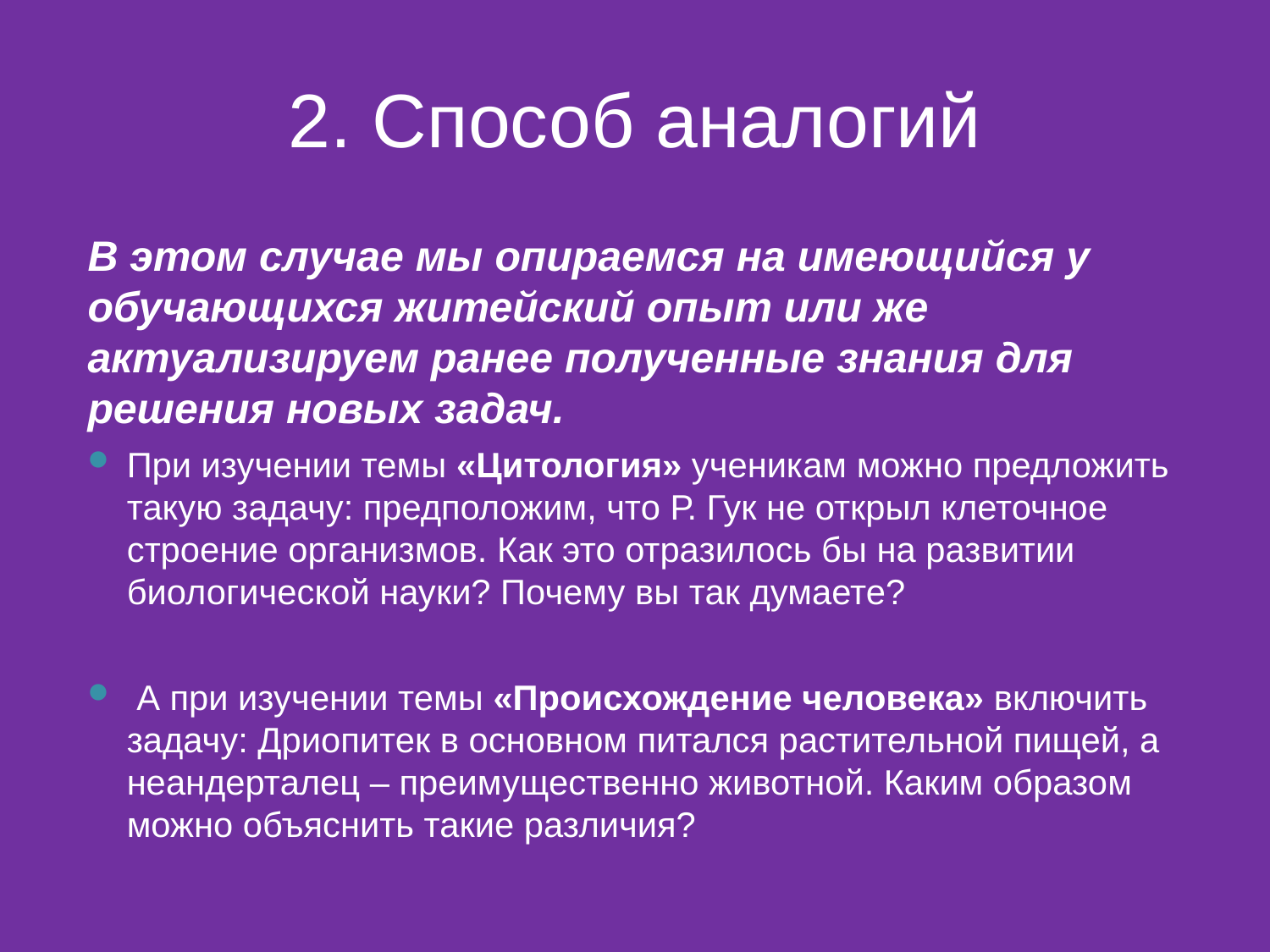

# 2. Способ аналогий
В этом случае мы опираемся на имеющийся у обучающихся житейский опыт или же актуализируем ранее полученные знания для решения новых задач.
При изучении темы «Цитология» ученикам можно предложить такую задачу: предположим, что Р. Гук не открыл клеточное строение организмов. Как это отразилось бы на развитии биологической науки? Почему вы так думаете?

 А при изучении темы «Происхождение человека» включить задачу: Дриопитек в основном питался растительной пищей, а неандерталец – преимущественно животной. Каким образом можно объяснить такие различия?